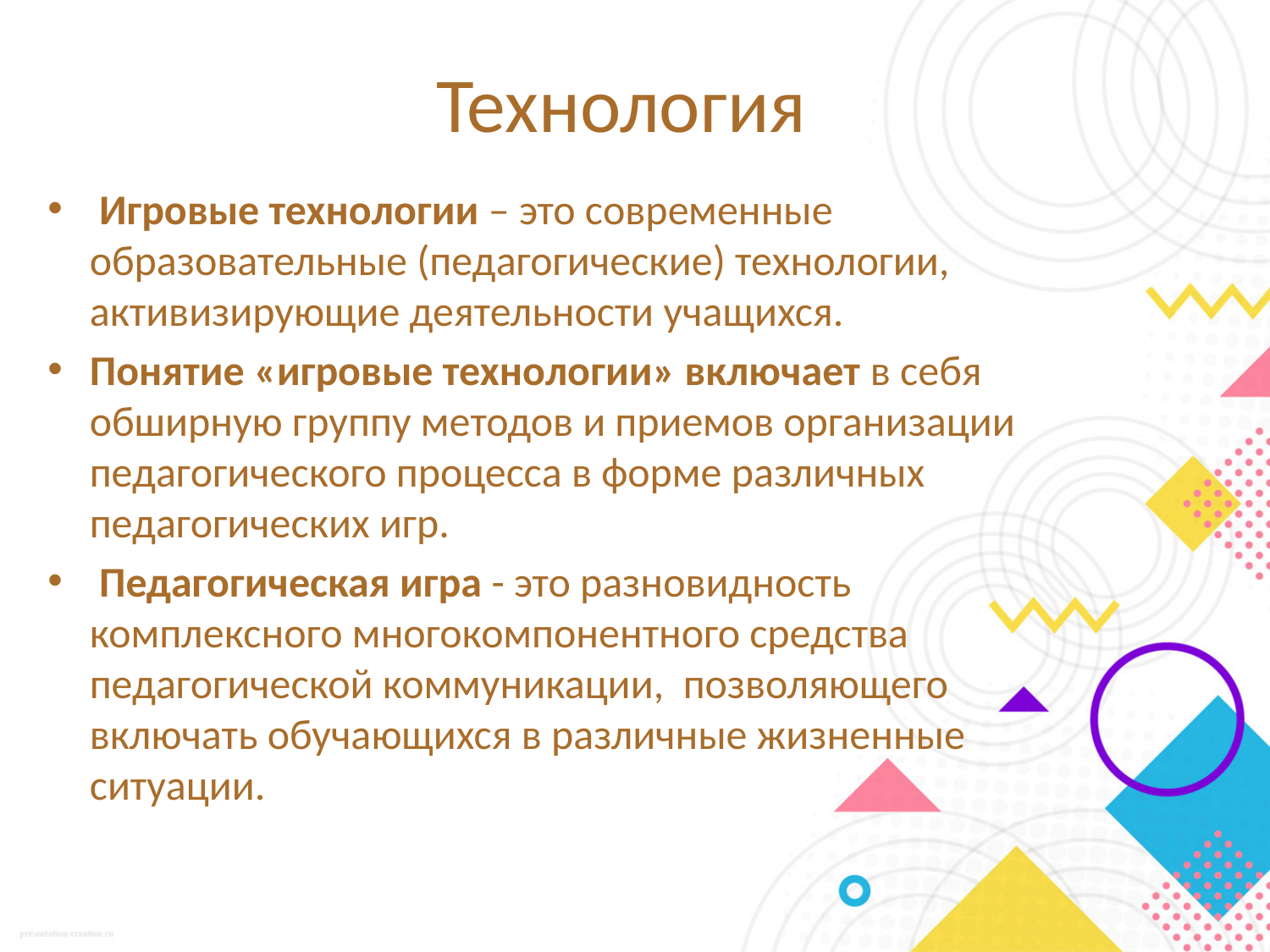

# Технология
 Игровые технологии – это современные образовательные (педагогические) технологии, активизирующие деятельности учащихся.
Понятие «игровые технологии» включает в себя обширную группу методов и приемов организации педагогического процесса в форме различных педагогических игр.
 Педагогическая игра - это разновидность комплексного многокомпонентного средства педагогической коммуникации,  позволяющего включать обучающихся в различные жизненные ситуации.